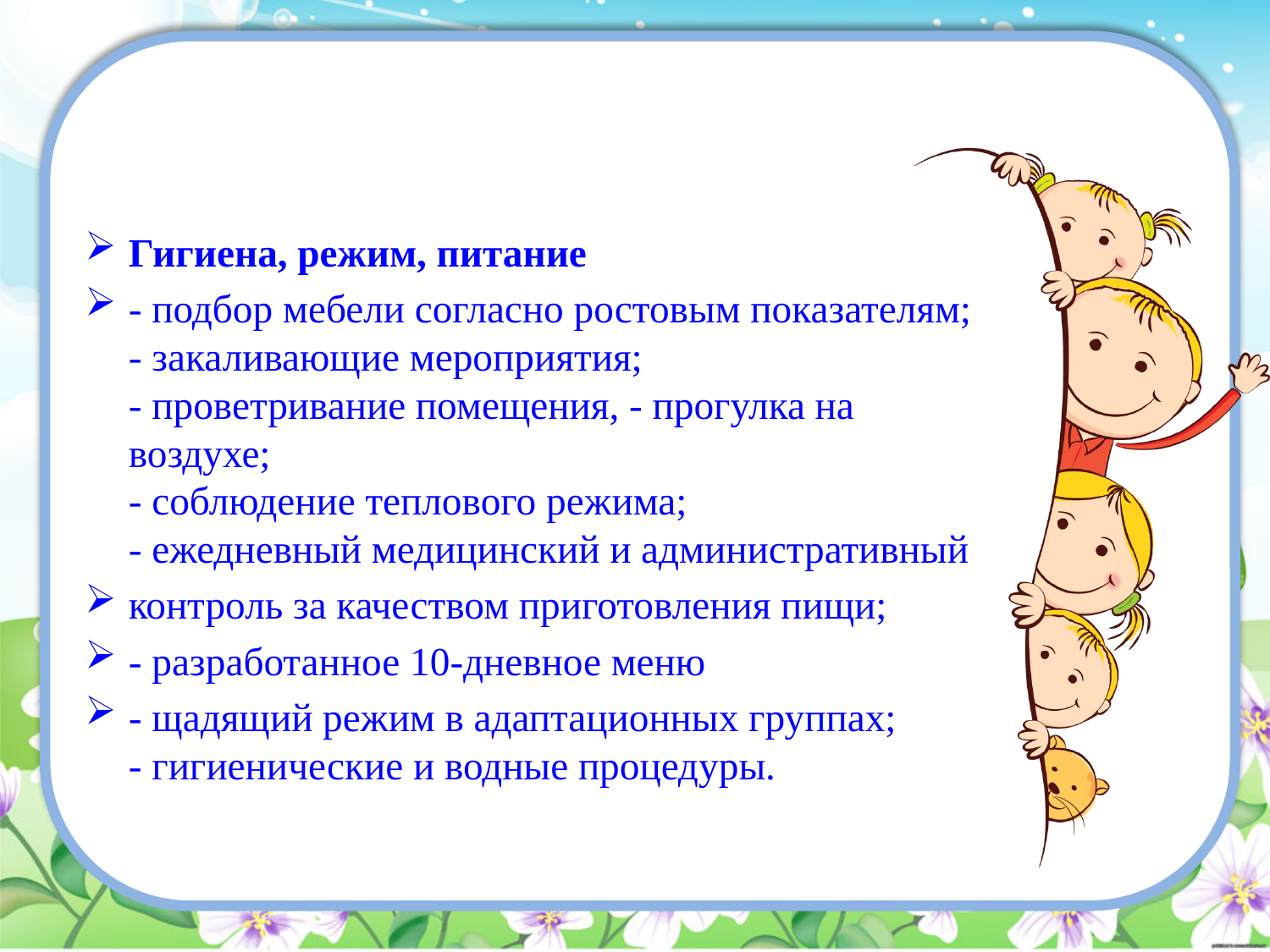

#
Гигиена, режим, питание
- подбор мебели согласно ростовым показателям;
- закаливающие мероприятия;
- проветривание помещения, - прогулка на воздухе;
- соблюдение теплового режима;
- ежедневный медицинский и административный
контроль за качеством приготовления пищи;
- разработанное 10-дневное меню
- щадящий режим в адаптационных группах;
- гигиенические и водные процедуры.